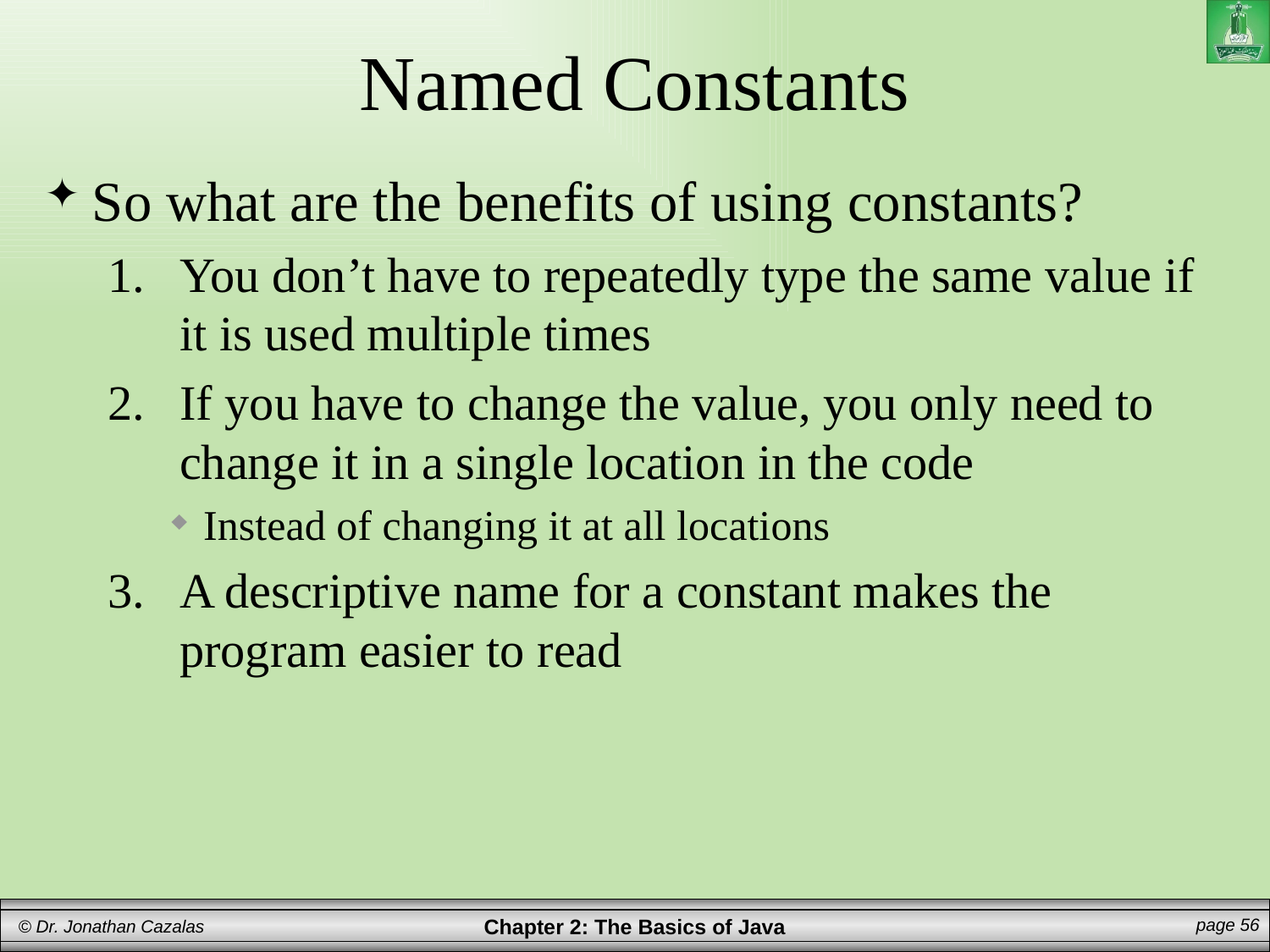

# Named Constants
So what are the benefits of using constants?
You don’t have to repeatedly type the same value if it is used multiple times
If you have to change the value, you only need to change it in a single location in the code
Instead of changing it at all locations
A descriptive name for a constant makes the program easier to read